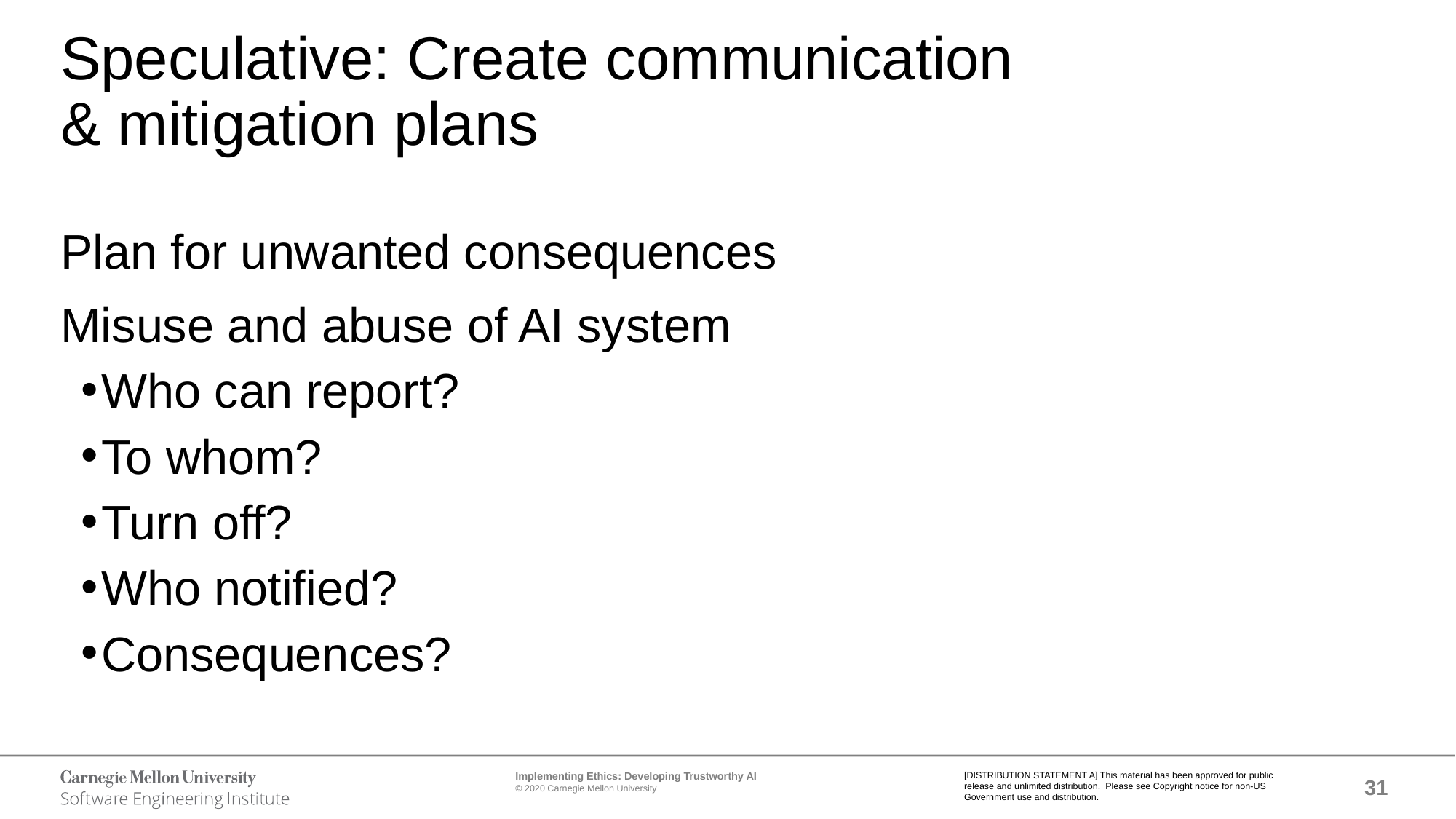

# Speculative: Create communication & mitigation plans

Plan for unwanted consequences
Misuse and abuse of AI system
Who can report?
To whom?
Turn off?
Who notified?
Consequences?